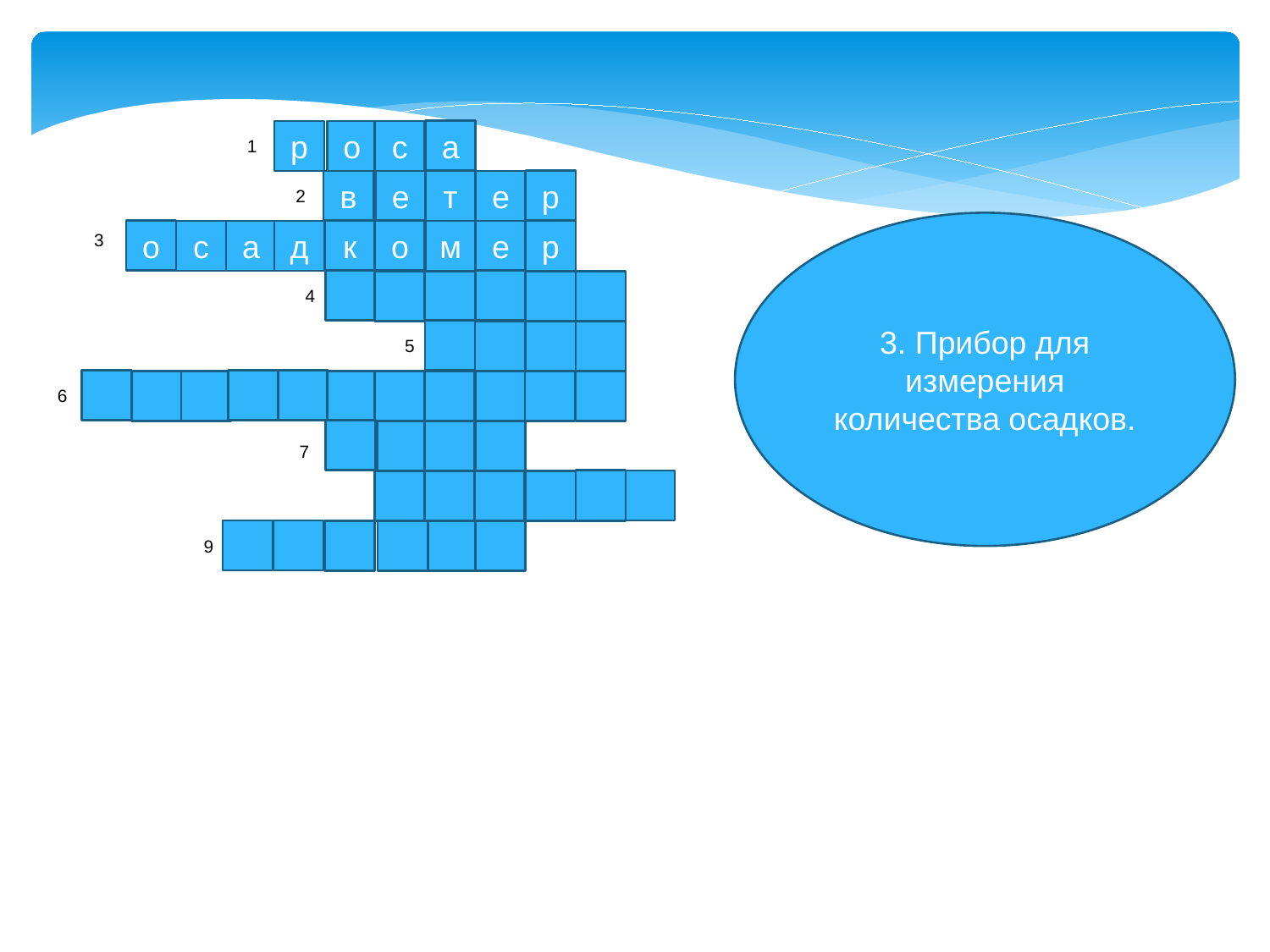

а
с
р
о
1
р
т
в
е
е
2
3. Прибор для измерения количества осадков.
о
к
о
с
а
д
м
е
р
3

4

5

6

7

8

9